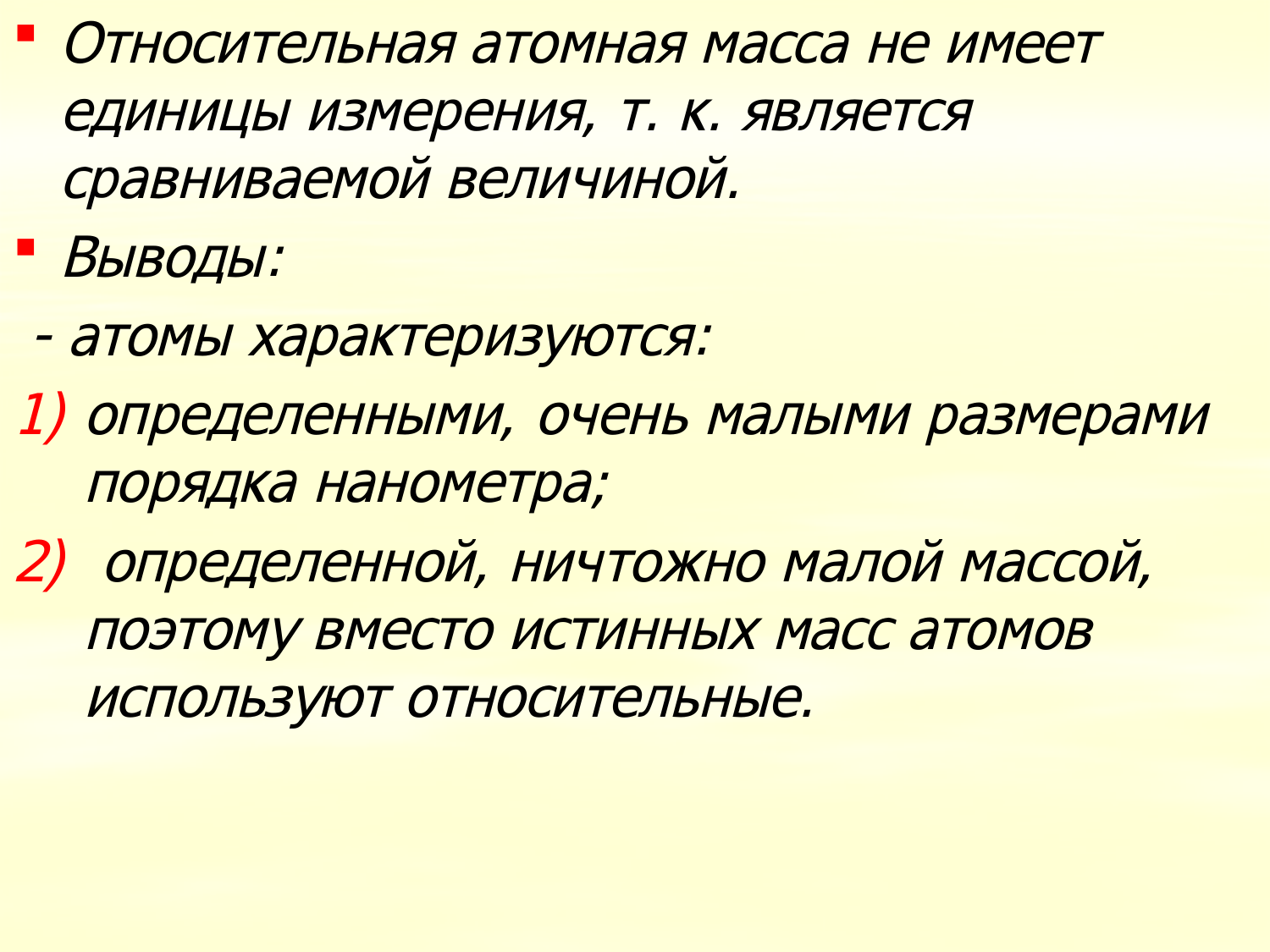

Относительная атомная масса не имеет единицы измерения, т. к. является сравниваемой величиной.
Выводы:
 - атомы характеризуются:
определенными, очень малыми размерами порядка нанометра;
 определенной, ничтожно малой массой, поэтому вместо истинных масс атомов используют относительные.